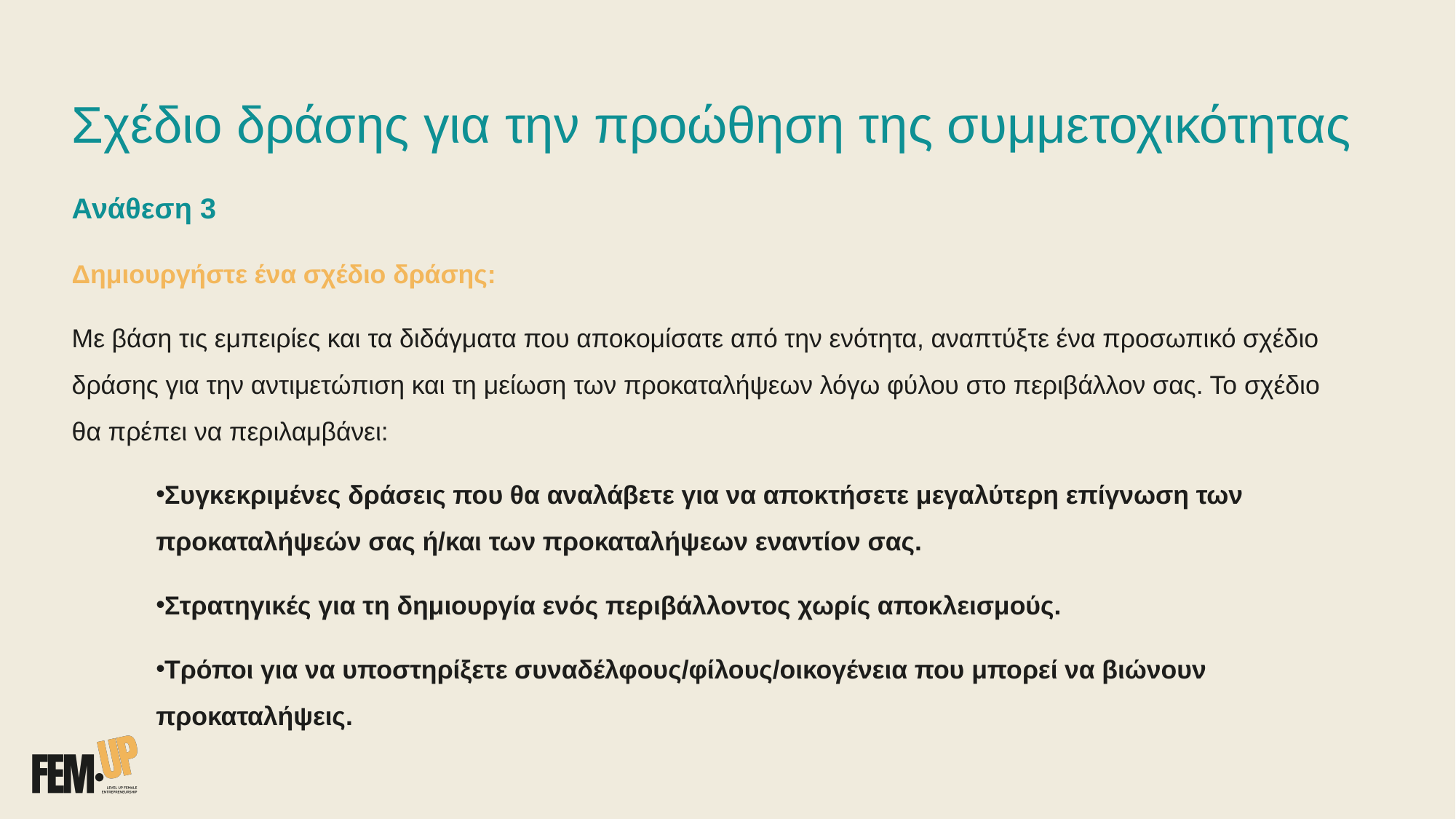

# Σχέδιο δράσης για την προώθηση της συμμετοχικότητας
Ανάθεση 3
Δημιουργήστε ένα σχέδιο δράσης:
Με βάση τις εμπειρίες και τα διδάγματα που αποκομίσατε από την ενότητα, αναπτύξτε ένα προσωπικό σχέδιο δράσης για την αντιμετώπιση και τη μείωση των προκαταλήψεων λόγω φύλου στο περιβάλλον σας. Το σχέδιο θα πρέπει να περιλαμβάνει:
Συγκεκριμένες δράσεις που θα αναλάβετε για να αποκτήσετε μεγαλύτερη επίγνωση των προκαταλήψεών σας ή/και των προκαταλήψεων εναντίον σας.
Στρατηγικές για τη δημιουργία ενός περιβάλλοντος χωρίς αποκλεισμούς.
Τρόποι για να υποστηρίξετε συναδέλφους/φίλους/οικογένεια που μπορεί να βιώνουν προκαταλήψεις.